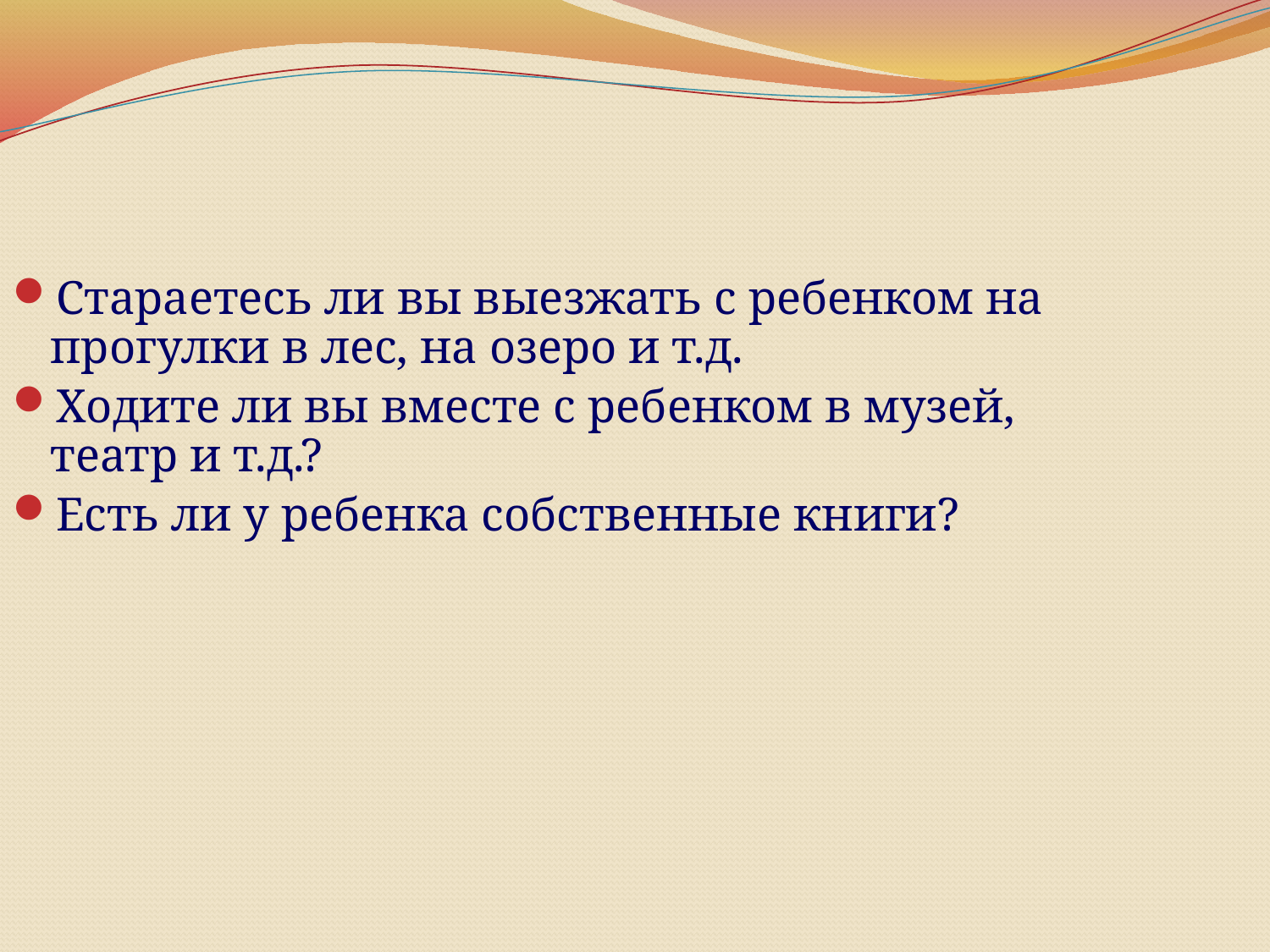

Стараетесь ли вы выезжать с ребенком на прогулки в лес, на озеро и т.д.
Ходите ли вы вместе с ребенком в музей, театр и т.д.?
Есть ли у ребенка собственные книги?